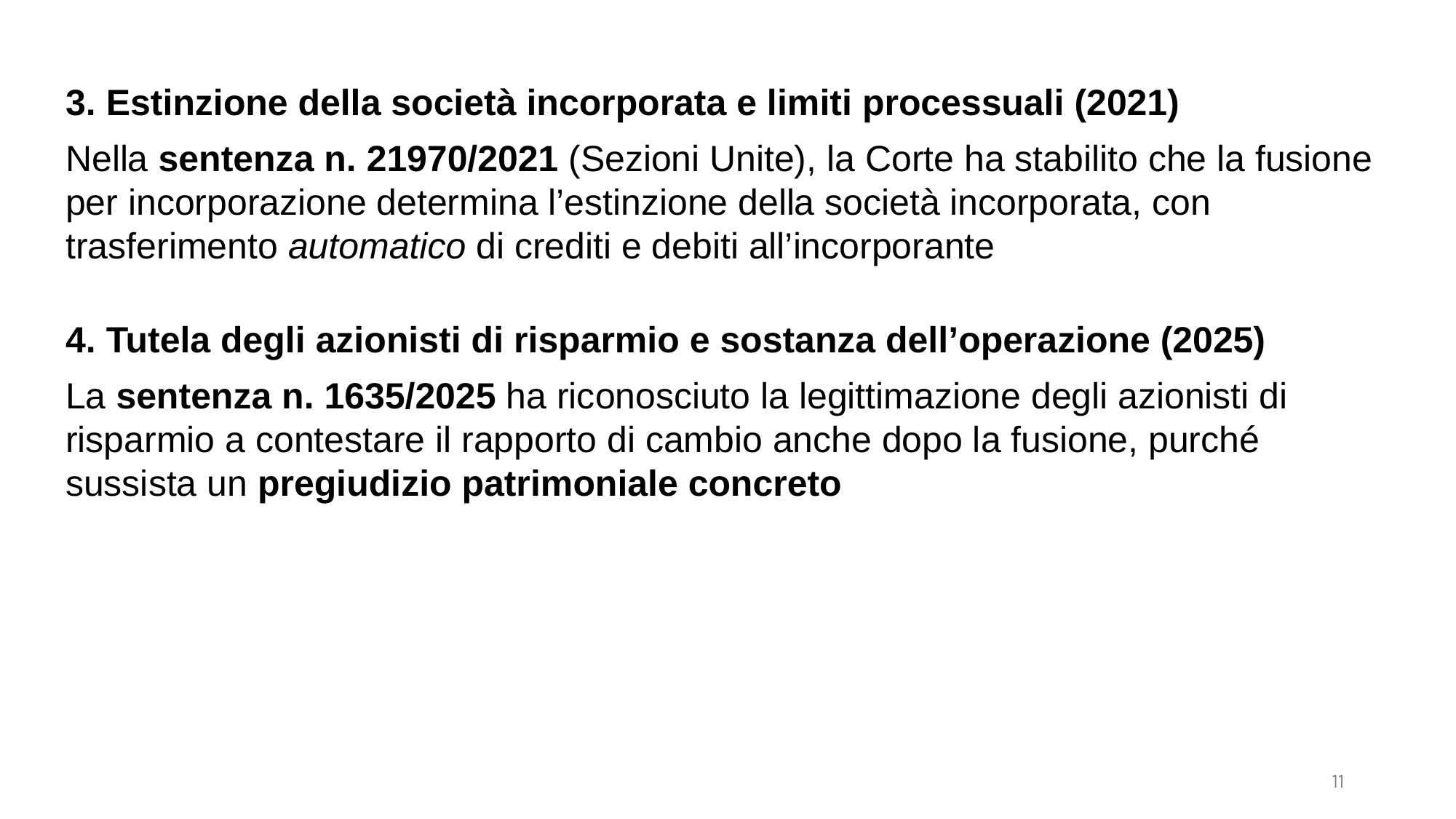

3. Estinzione della società incorporata e limiti processuali (2021)
Nella sentenza n. 21970/2021 (Sezioni Unite), la Corte ha stabilito che la fusione per incorporazione determina l’estinzione della società incorporata, con trasferimento automatico di crediti e debiti all’incorporante

4. Tutela degli azionisti di risparmio e sostanza dell’operazione (2025)
La sentenza n. 1635/2025 ha riconosciuto la legittimazione degli azionisti di risparmio a contestare il rapporto di cambio anche dopo la fusione, purché sussista un pregiudizio patrimoniale concreto

11